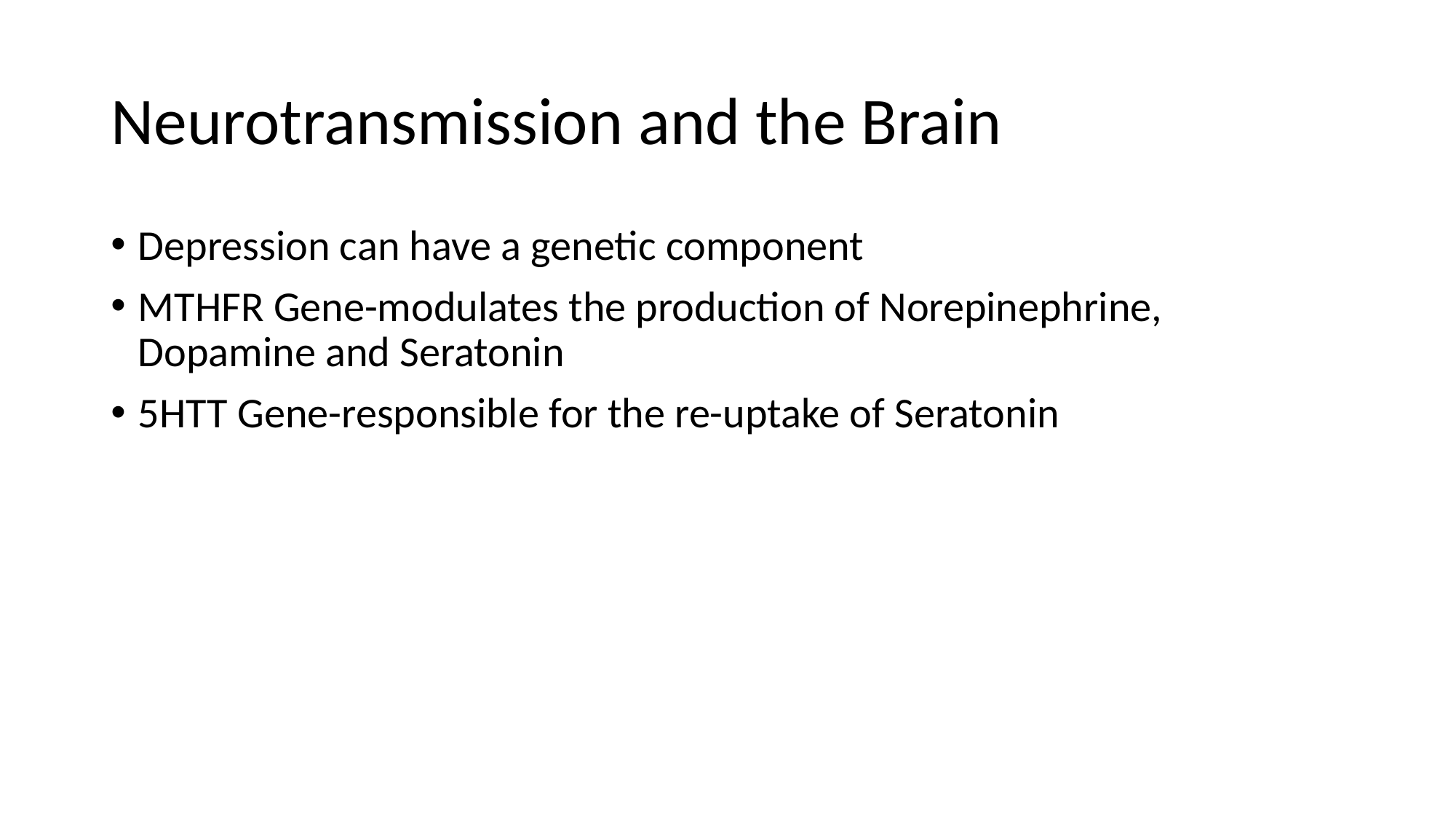

# Neurotransmission and the Brain
Depression can have a genetic component
MTHFR Gene-modulates the production of Norepinephrine, Dopamine and Seratonin
5HTT Gene-responsible for the re-uptake of Seratonin